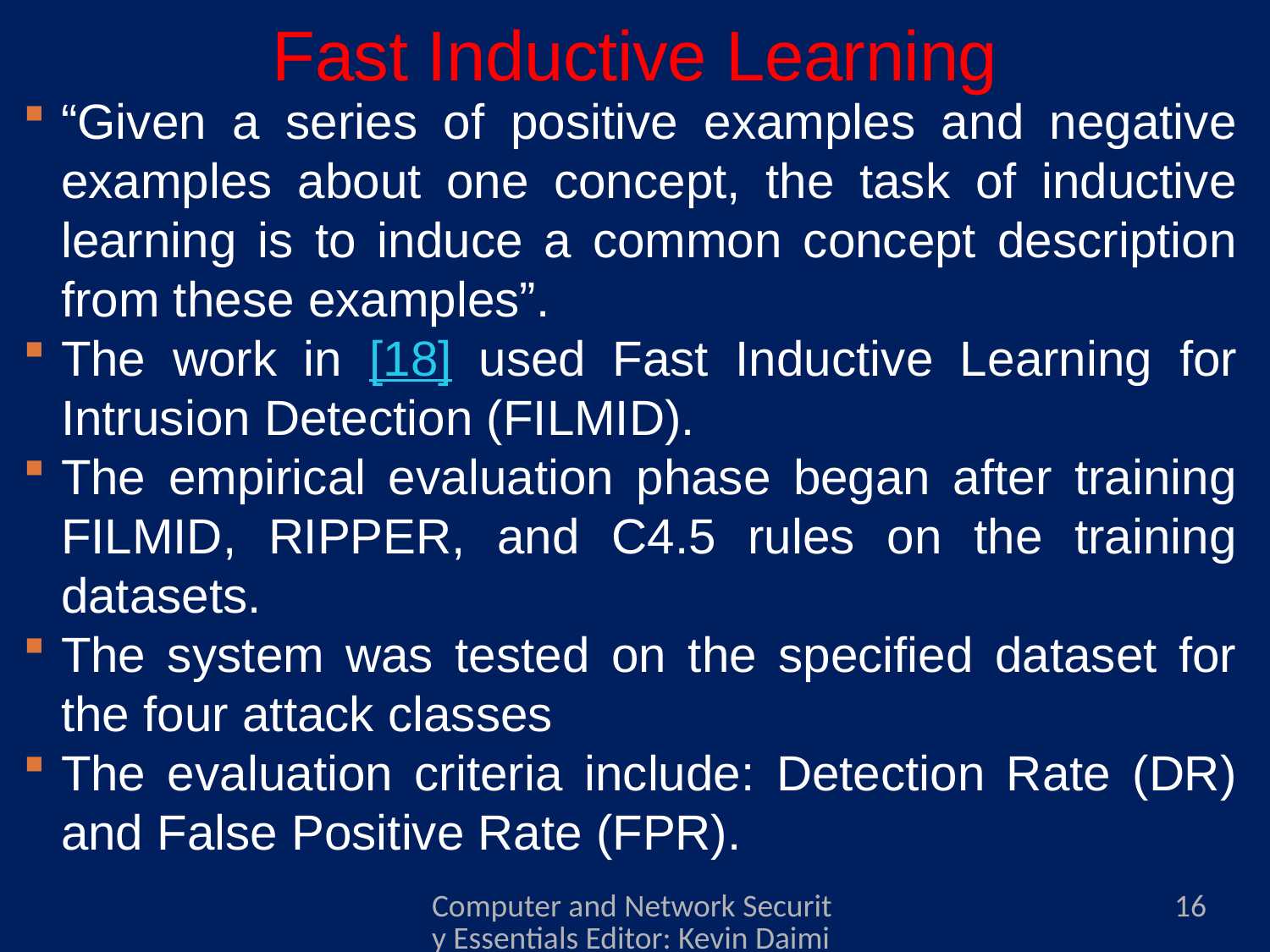

# Fast Inductive Learning
“Given a series of positive examples and negative examples about one concept, the task of inductive learning is to induce a common concept description from these examples”.
The work in [18] used Fast Inductive Learning for Intrusion Detection (FILMID).
The empirical evaluation phase began after training FILMID, RIPPER, and C4.5 rules on the training datasets.
The system was tested on the specified dataset for the four attack classes
The evaluation criteria include: Detection Rate (DR) and False Positive Rate (FPR).
Computer and Network Security Essentials Editor: Kevin Daimi Associate Editors: Guillermo Francia, Levent Ertaul, Luis H. Encinas, Eman El-Sheikh Published by Springer
16